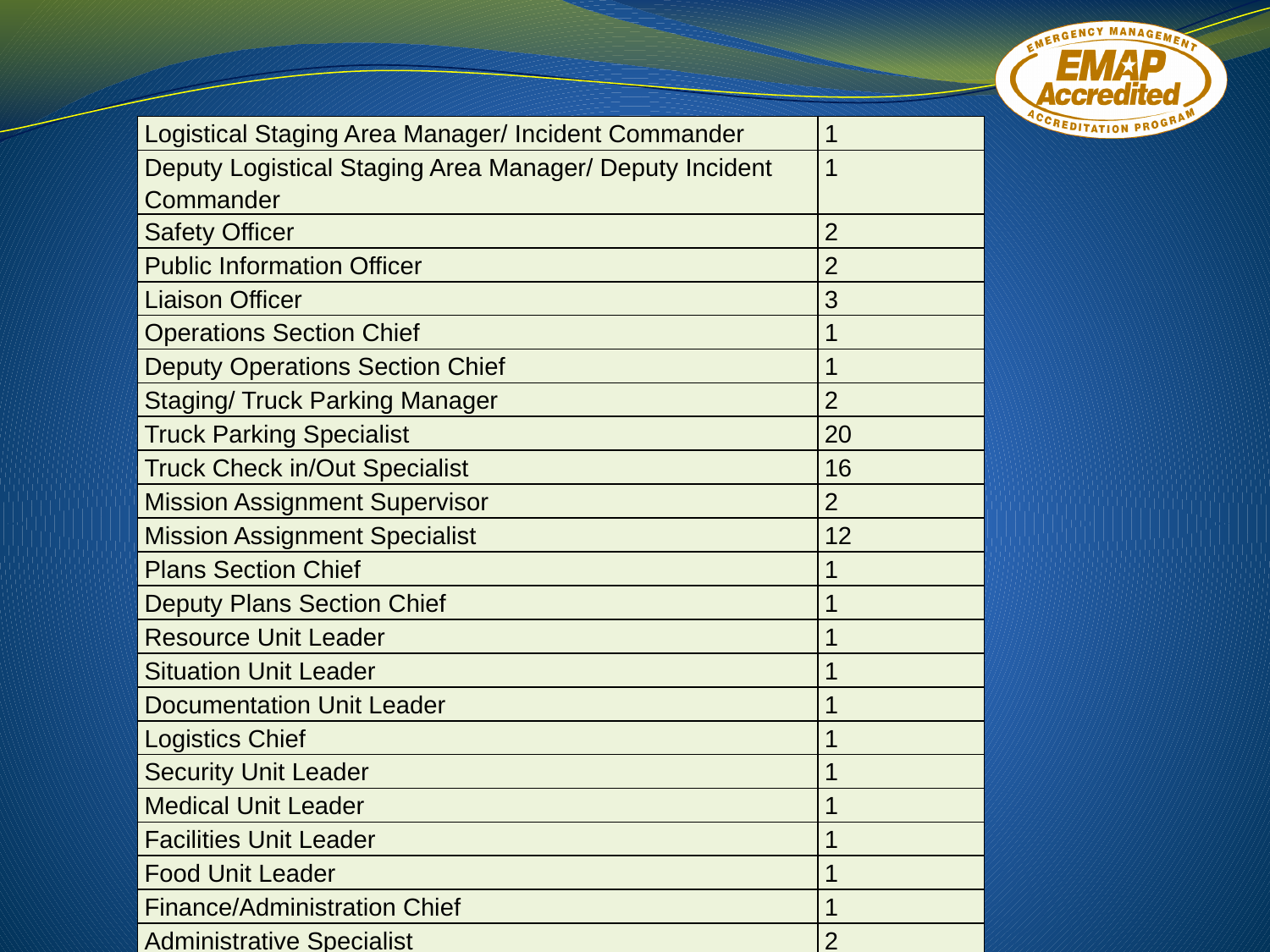

| Logistical Staging Area Manager/ Incident Commander | 1 |
| --- | --- |
| Deputy Logistical Staging Area Manager/ Deputy Incident Commander | 1 |
| Safety Officer | 2 |
| Public Information Officer | 2 |
| Liaison Officer | 3 |
| Operations Section Chief | 1 |
| Deputy Operations Section Chief | 1 |
| Staging/ Truck Parking Manager | 2 |
| Truck Parking Specialist | 20 |
| Truck Check in/Out Specialist | 16 |
| Mission Assignment Supervisor | 2 |
| Mission Assignment Specialist | 12 |
| Plans Section Chief | 1 |
| Deputy Plans Section Chief | 1 |
| Resource Unit Leader | 1 |
| Situation Unit Leader | 1 |
| Documentation Unit Leader | 1 |
| Logistics Chief | 1 |
| Security Unit Leader | 1 |
| Medical Unit Leader | 1 |
| Facilities Unit Leader | 1 |
| Food Unit Leader | 1 |
| Finance/Administration Chief | 1 |
| Administrative Specialist | 2 |
| Total for two 12 hour shifts | 76 |